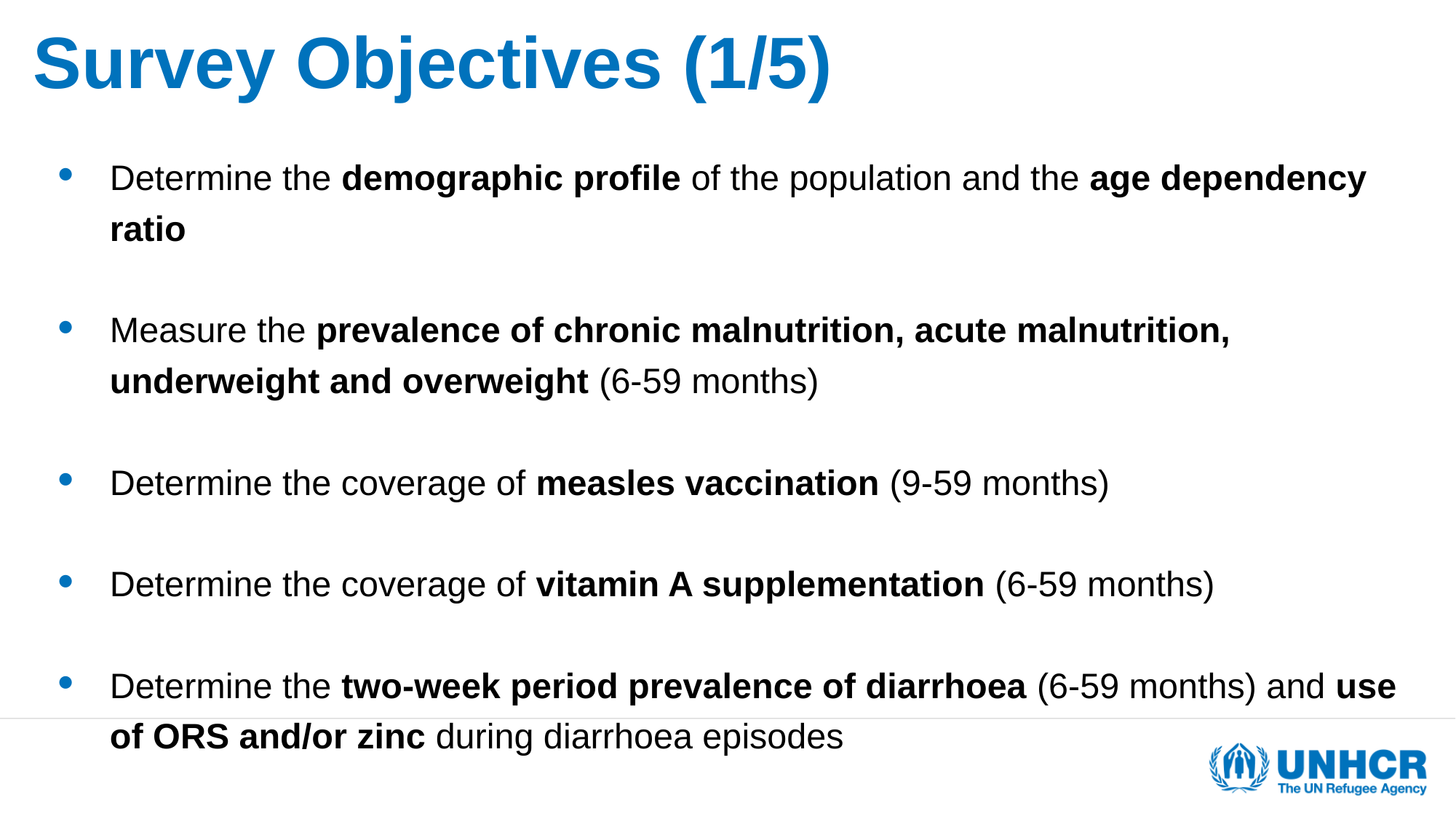

# Survey Objectives (1/5)
Determine the demographic profile of the population and the age dependency ratio

Measure the prevalence of chronic malnutrition, acute malnutrition, underweight and overweight (6-59 months)

Determine the coverage of measles vaccination (9-59 months)

Determine the coverage of vitamin A supplementation (6-59 months)

Determine the two-week period prevalence of diarrhoea (6-59 months) and use of ORS and/or zinc during diarrhoea episodes